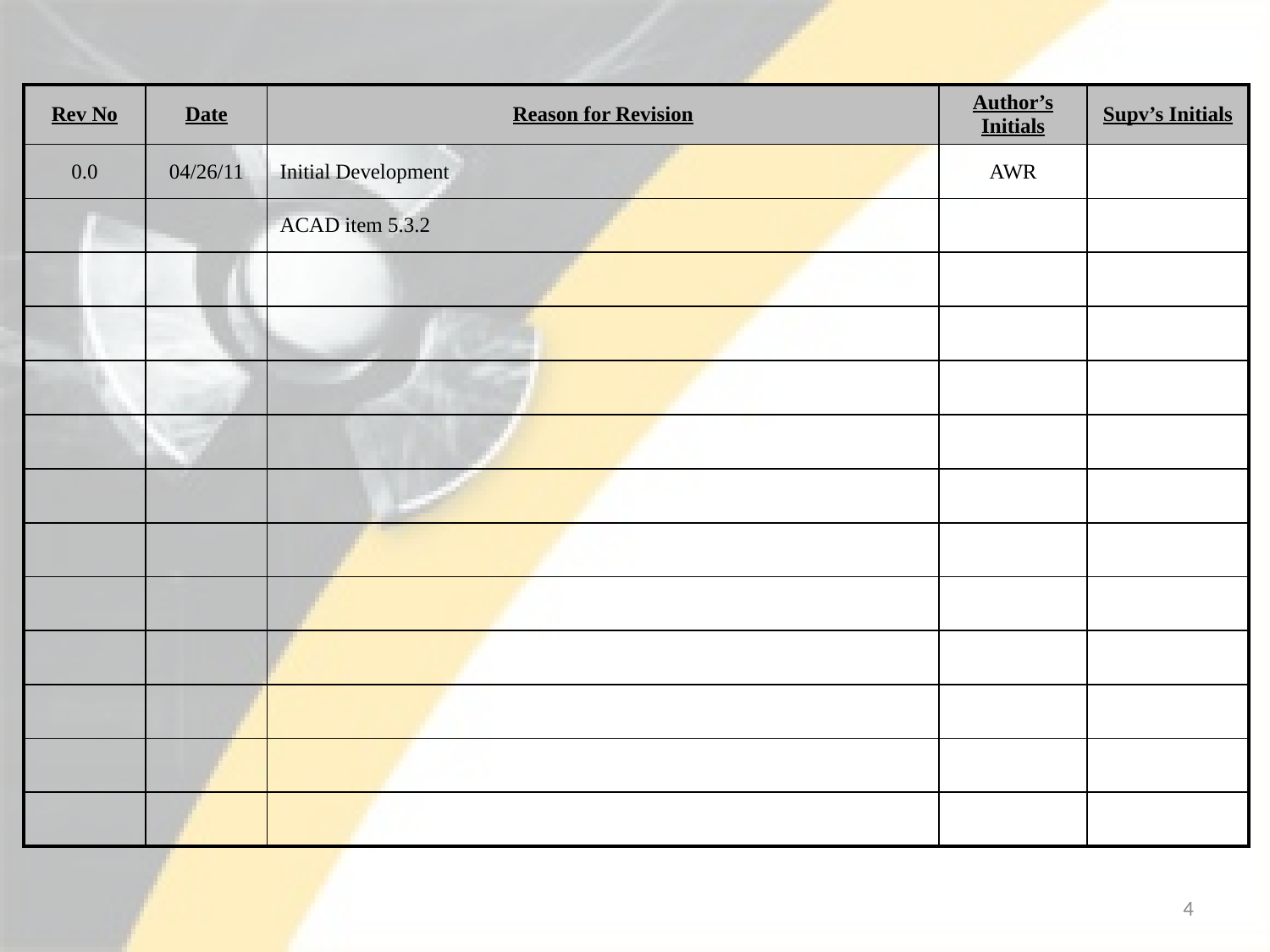

| Rev No | Date | Reason for Revision | Author’s Initials | Supv’s Initials |
| --- | --- | --- | --- | --- |
| 0.0 | 04/26/11 | Initial Development | AWR |  |
|  |  | ACAD item 5.3.2 |  |  |
|  |  |  |  |  |
|  |  |  |  |  |
|  |  |  |  |  |
|  |  |  |  |  |
|  |  |  |  |  |
|  |  |  |  |  |
|  |  |  |  |  |
|  |  |  |  |  |
|  |  |  |  |  |
|  |  |  |  |  |
|  |  |  |  |  |
4